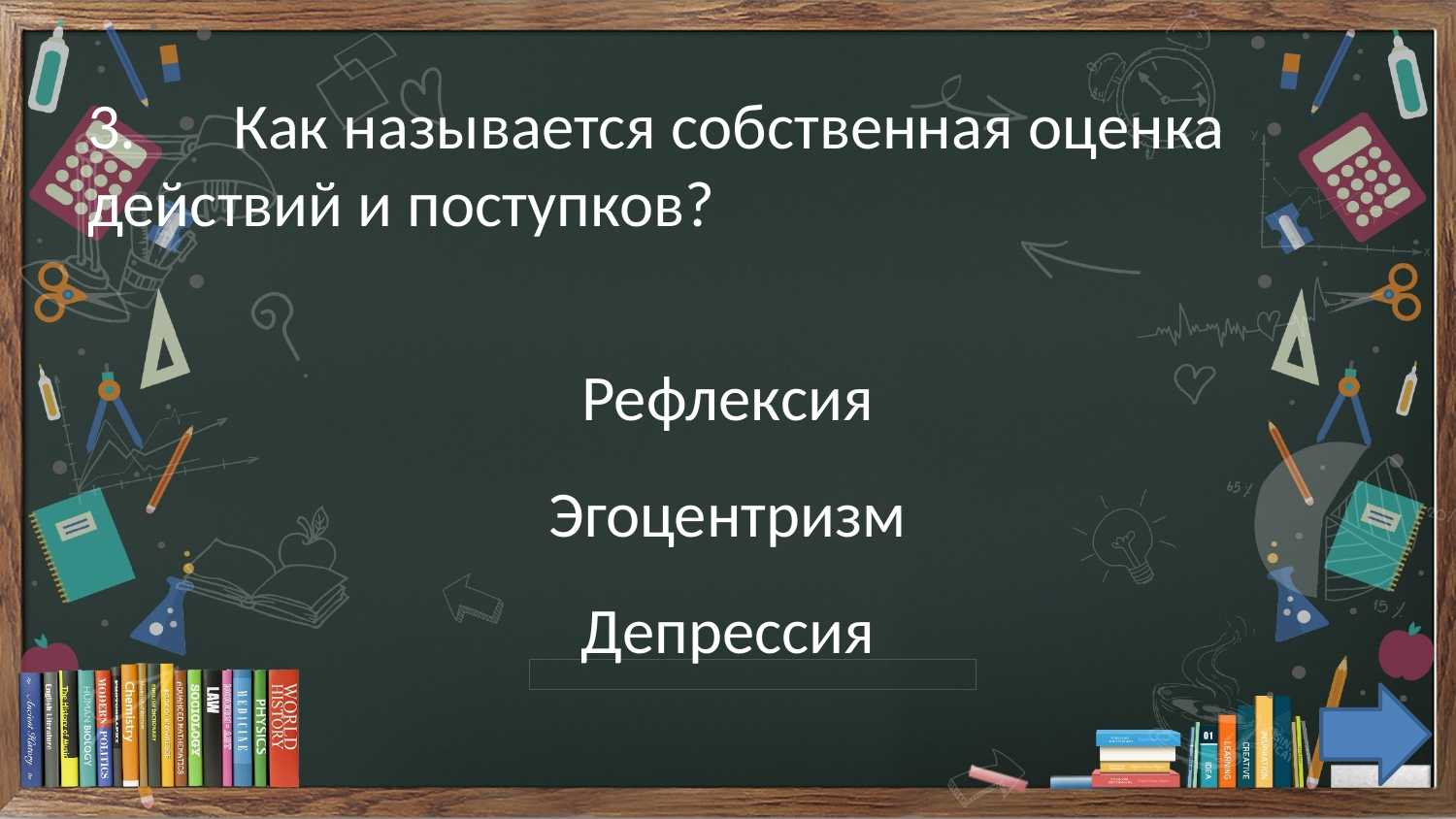

3.	Как называется собственная оценка 	действий и поступков?

Рефлексия
Эгоцентризм
Депрессия